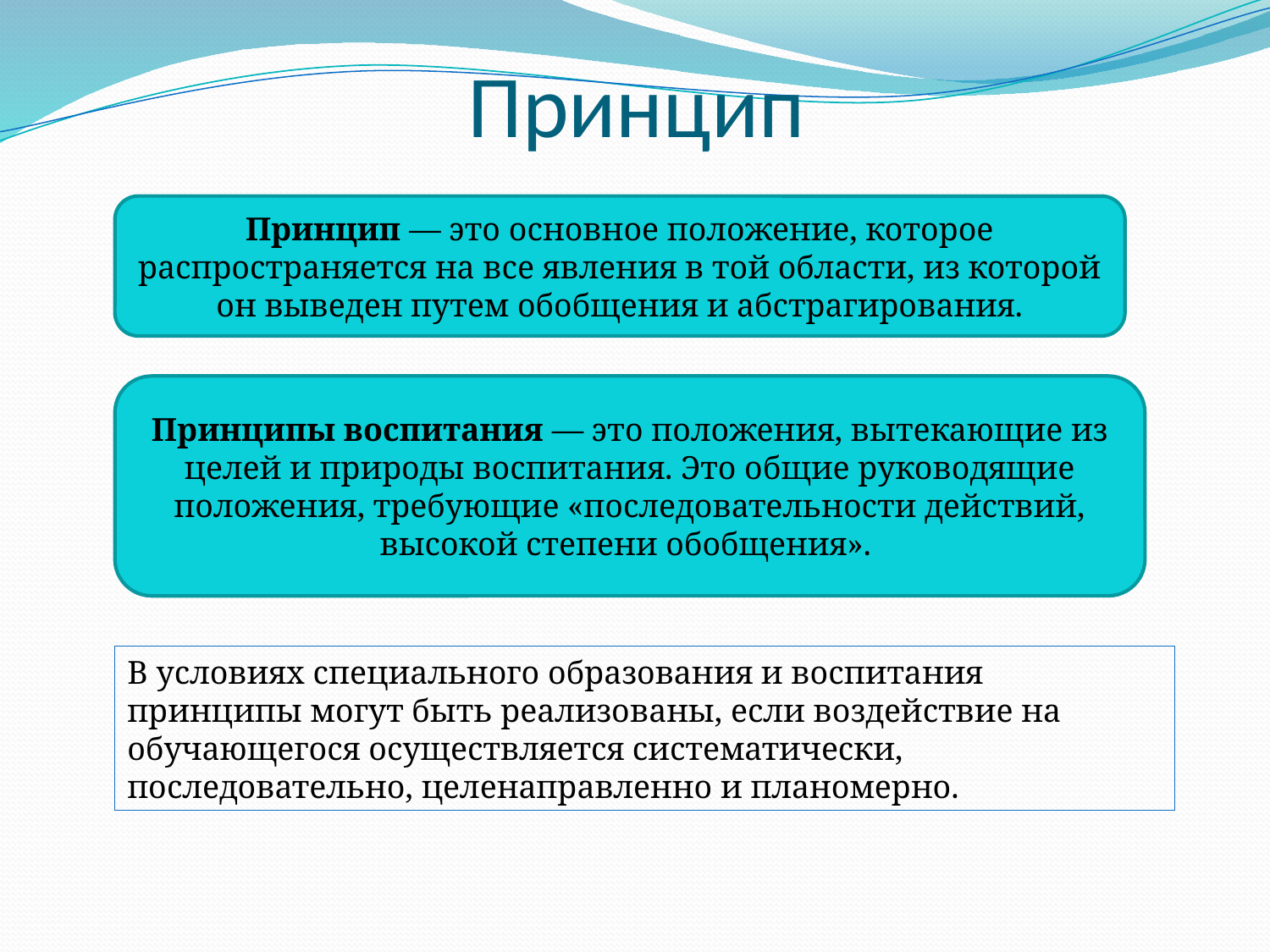

# Принцип
Принцип — это основное положение, которое распространяется на все явления в той области, из которой он выведен путем обобщения и абстрагирования.
Принципы воспитания — это положения, вытекающие из целей и природы воспитания. Это общие руководящие положения, требующие «последовательности действий, высокой степени обобщения».
В условиях специального образования и воспитания принципы могут быть реализованы, если воздействие на обучающегося осуществляется систематически, последовательно, целенаправленно и планомерно.